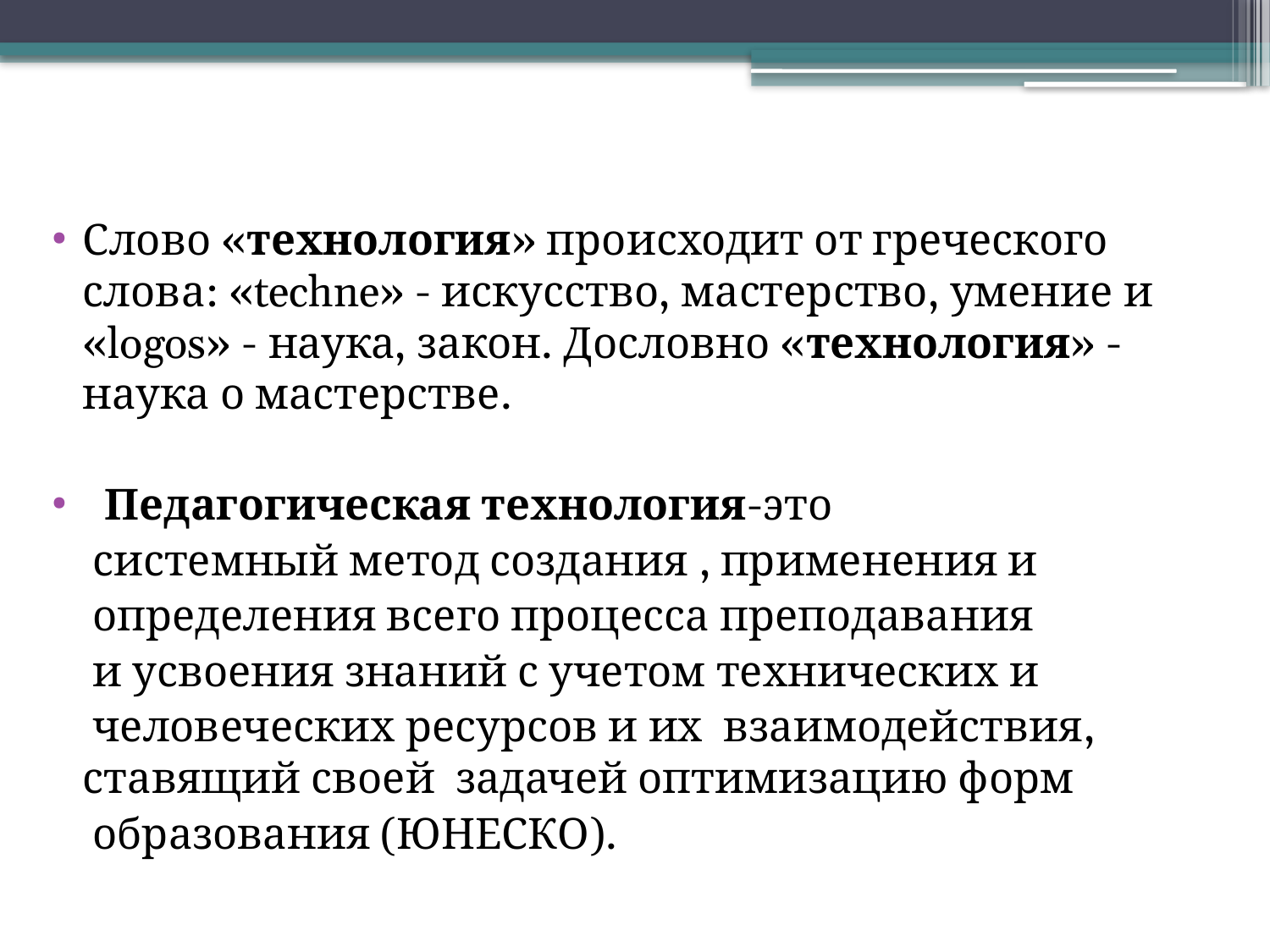

Слово «технология» происходит от греческого слова: «techne» - искусство, мастерство, умение и «logos» - наука, закон. Дословно «технология» - наука о мастерстве.

  Педагогическая технология-это
    системный метод создания , применения и
    определения всего процесса преподавания
    и усвоения знаний с учетом технических и
    человеческих ресурсов и их  взаимодействия,         ставящий своей  задачей оптимизацию форм
    образования (ЮНЕСКО).